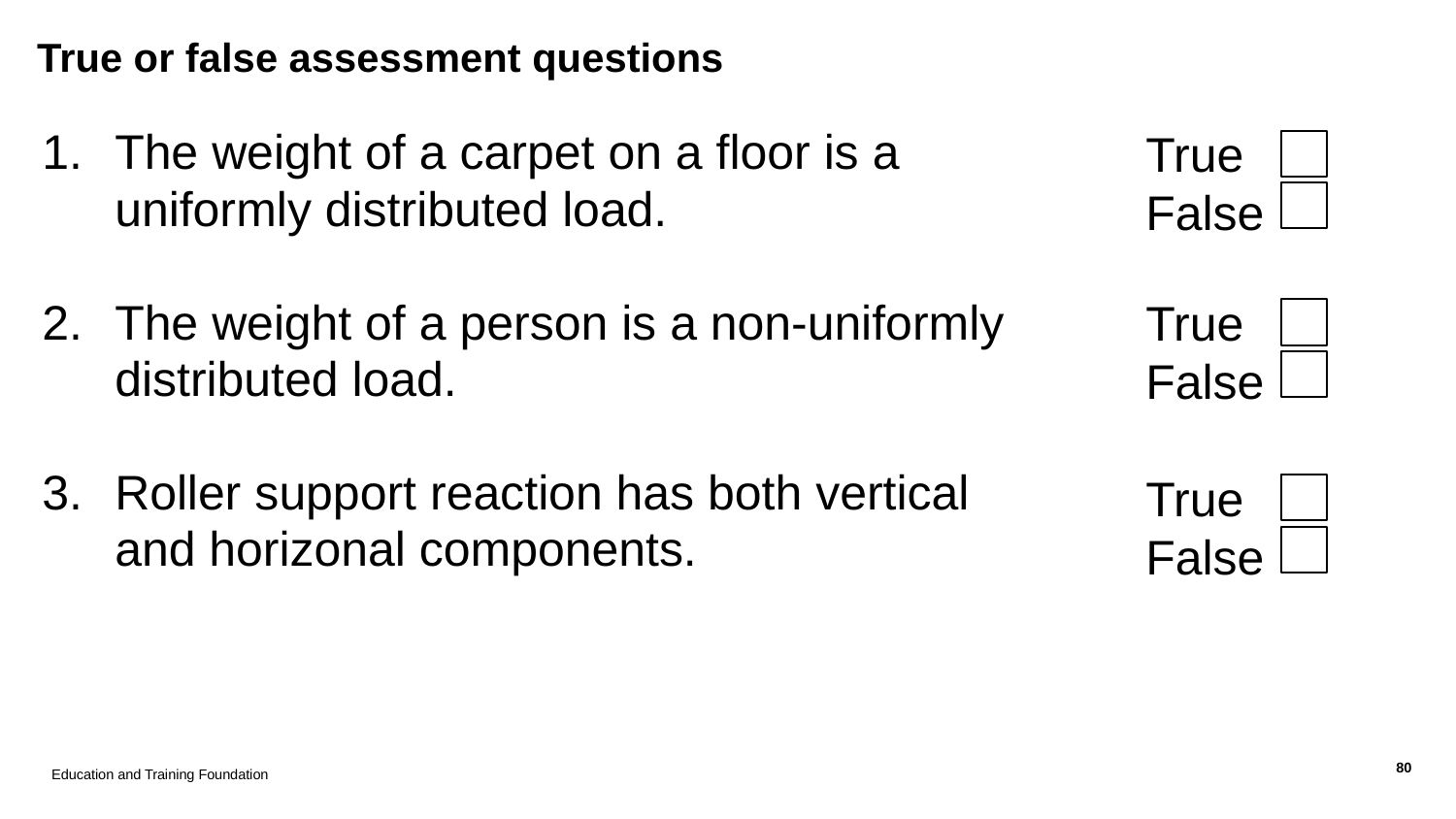

# True or false assessment questions
True
False

The weight of a carpet on a floor is a uniformly distributed load.
The weight of a person is a non-uniformly distributed load.
Roller support reaction has both vertical and horizonal components.

True
False

True
False

Education and Training Foundation
80